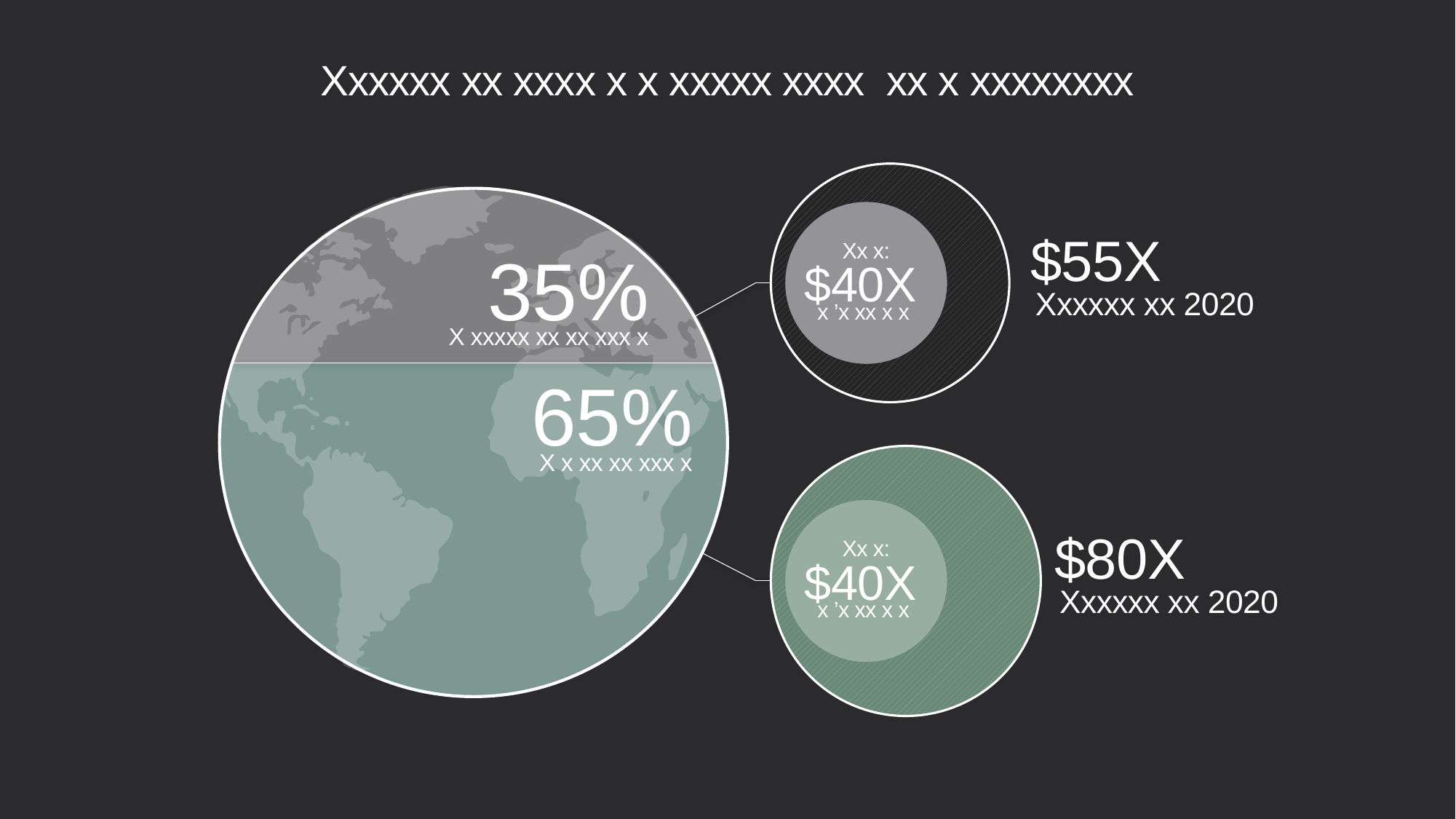

# Xxxxxx xx xxxx x x xxxxx xxxx  xx x xxxxxxxx

Xx x:
$40X
x ’x xx x x
$55X
35%
X xxxxx xx xx xxx x
Xxxxxx xx 2020
65%
X x xx xx xxx x

Xx x:
$40X
x ’x xx x x
$80X
Xxxxxx xx 2020